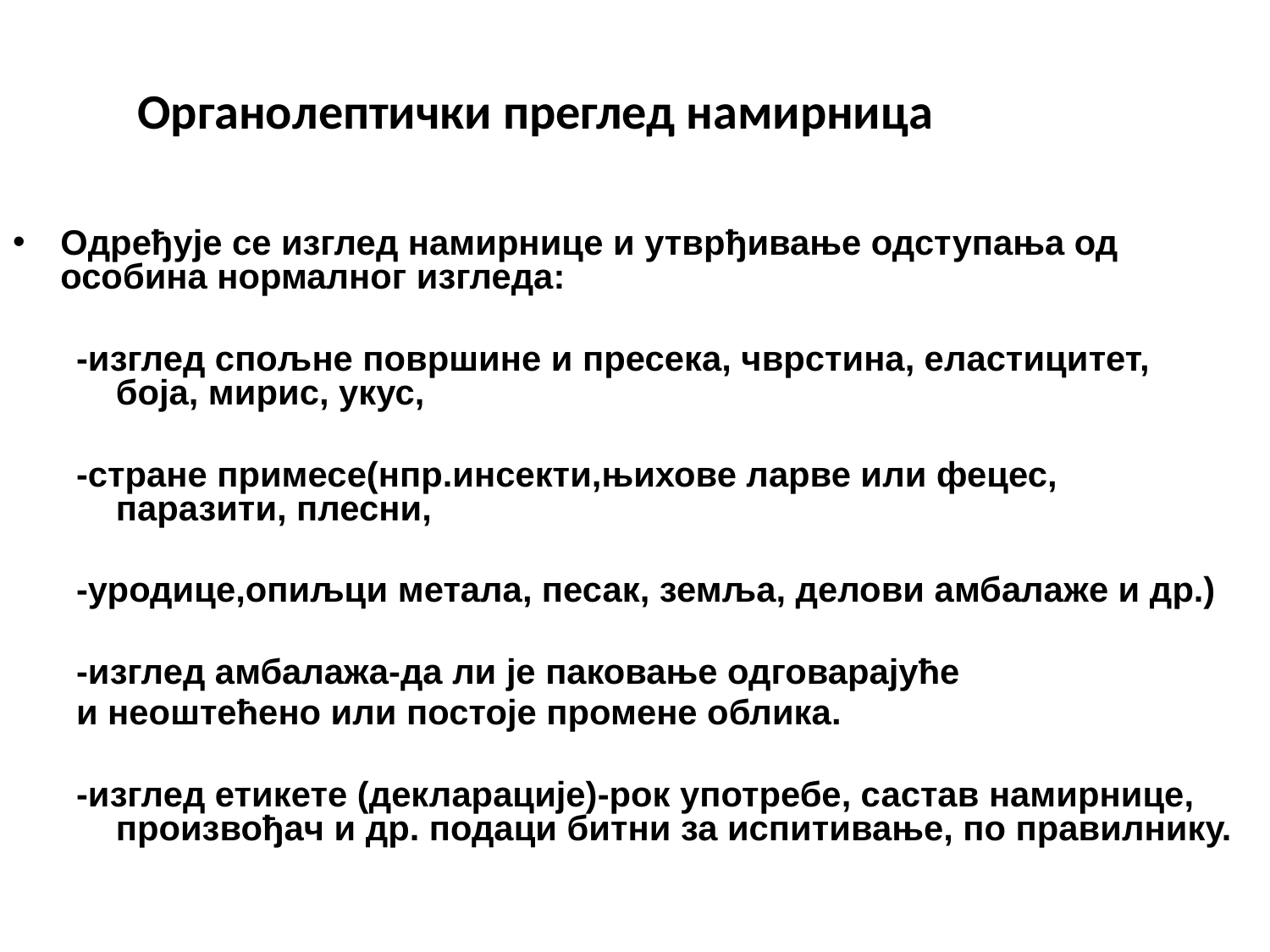

Органолептички преглед намирница
Одређује се изглед намирнице и утврђивање одступања од особина нормалног изгледа:

-изглед спољне површине и пресека, чврстина, еластицитет, боја, мирис, укус,

-стране примесе(нпр.инсекти,њихове ларве или фецес, паразити, плесни,

-уродице,опиљци метала, песак, земља, делови амбалаже и др.)

-изглед амбалажа-да ли је паковање одговарајуће
и неоштећено или постоје промене облика.

-изглед етикете (декларације)-рок употребе, састав намирнице, произвођач и др. подаци битни за испитивање, по правилнику.